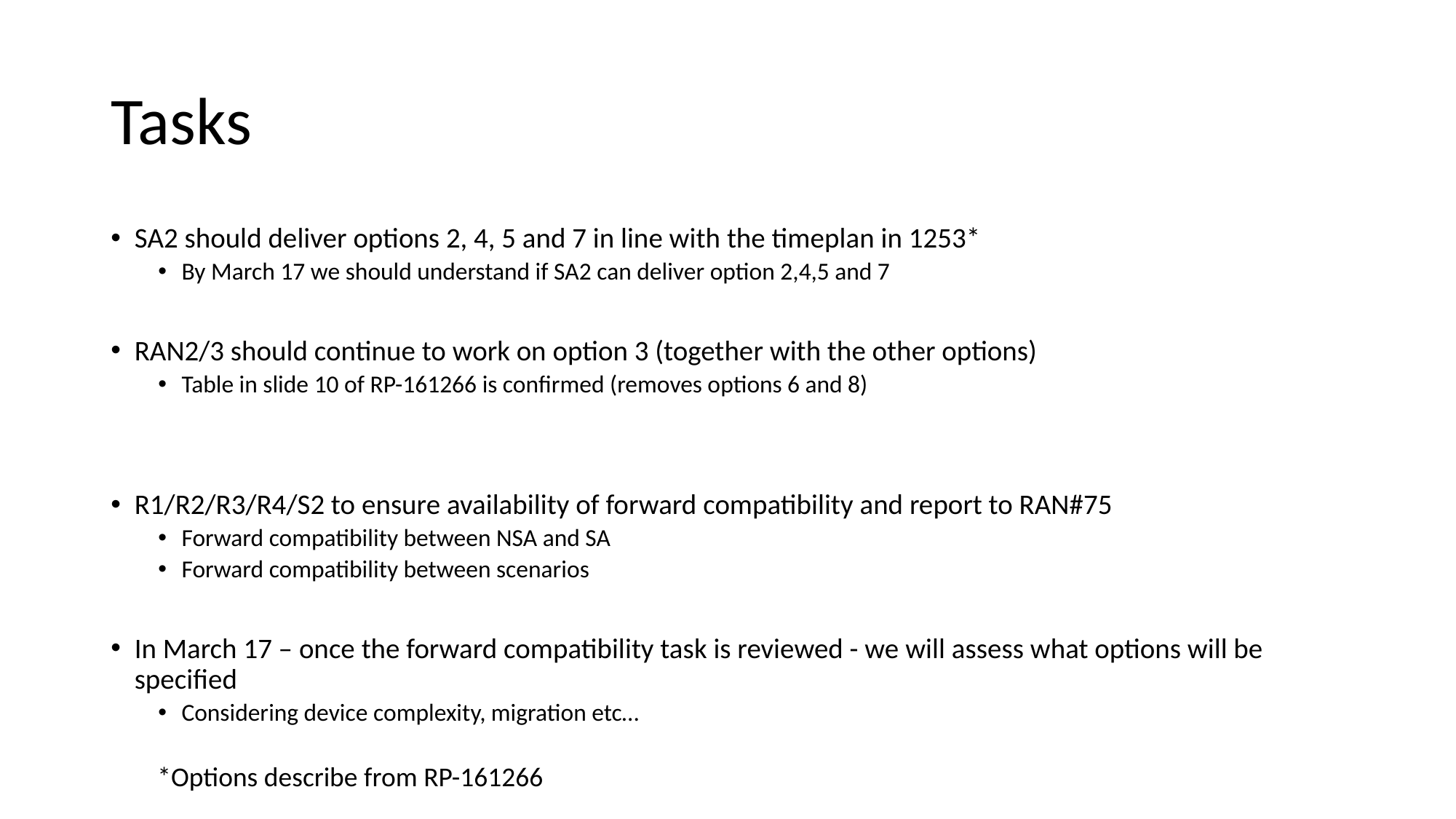

# Tasks
SA2 should deliver options 2, 4, 5 and 7 in line with the timeplan in 1253*
By March 17 we should understand if SA2 can deliver option 2,4,5 and 7

RAN2/3 should continue to work on option 3 (together with the other options)
Table in slide 10 of RP-161266 is confirmed (removes options 6 and 8)

R1/R2/R3/R4/S2 to ensure availability of forward compatibility and report to RAN#75
Forward compatibility between NSA and SA
Forward compatibility between scenarios

In March 17 – once the forward compatibility task is reviewed - we will assess what options will be specified
Considering device complexity, migration etc…
*Options describe from RP-161266